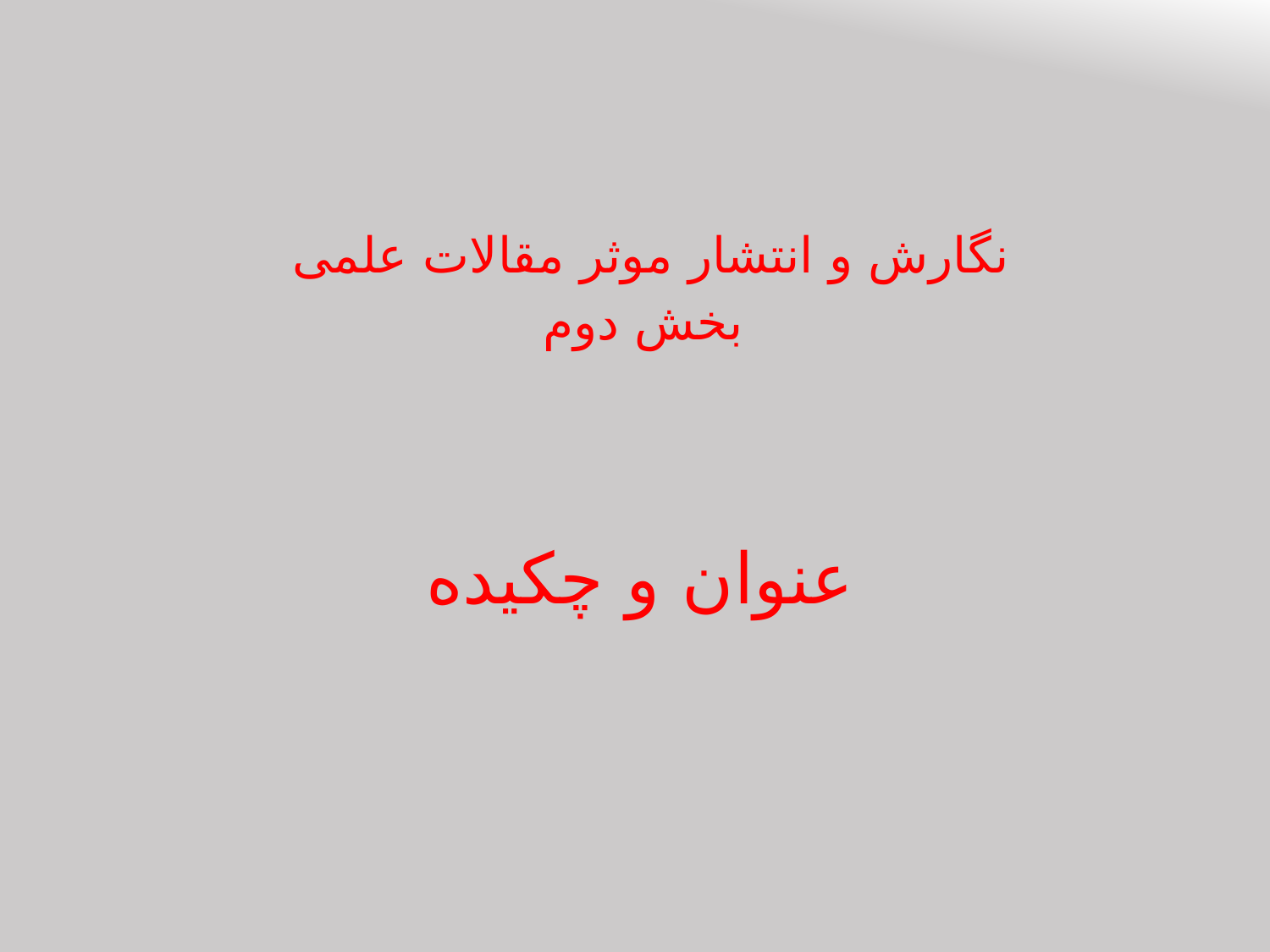

نگارش و انتشار موثر مقالات علمی
بخش دوم
# عنوان و چکیده